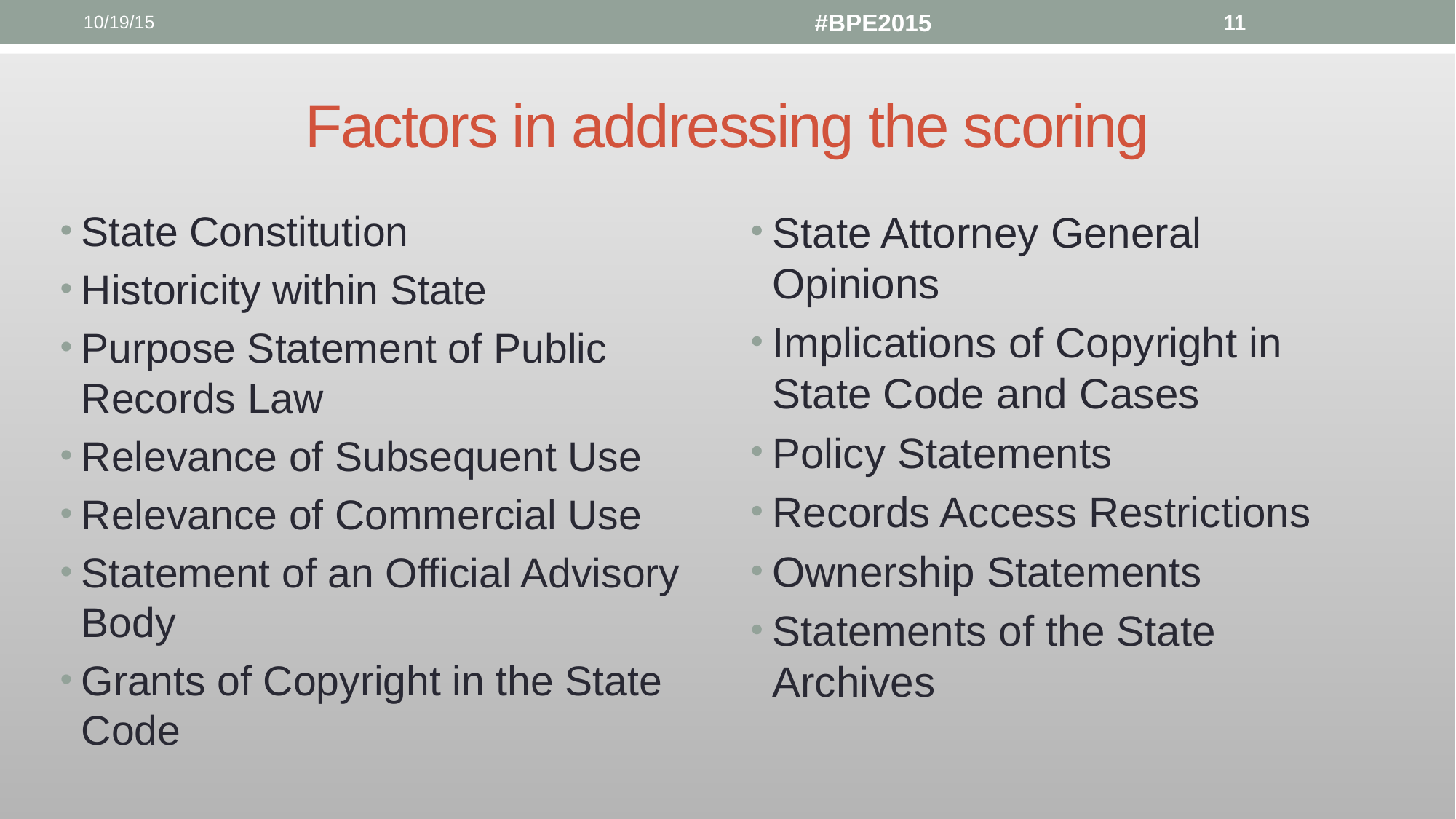

10/19/15
#BPE2015
11
# Factors in addressing the scoring
State Constitution
Historicity within State
Purpose Statement of Public Records Law
Relevance of Subsequent Use
Relevance of Commercial Use
Statement of an Official Advisory Body
Grants of Copyright in the State Code

State Attorney General Opinions
Implications of Copyright in State Code and Cases
Policy Statements
Records Access Restrictions
Ownership Statements
Statements of the State Archives